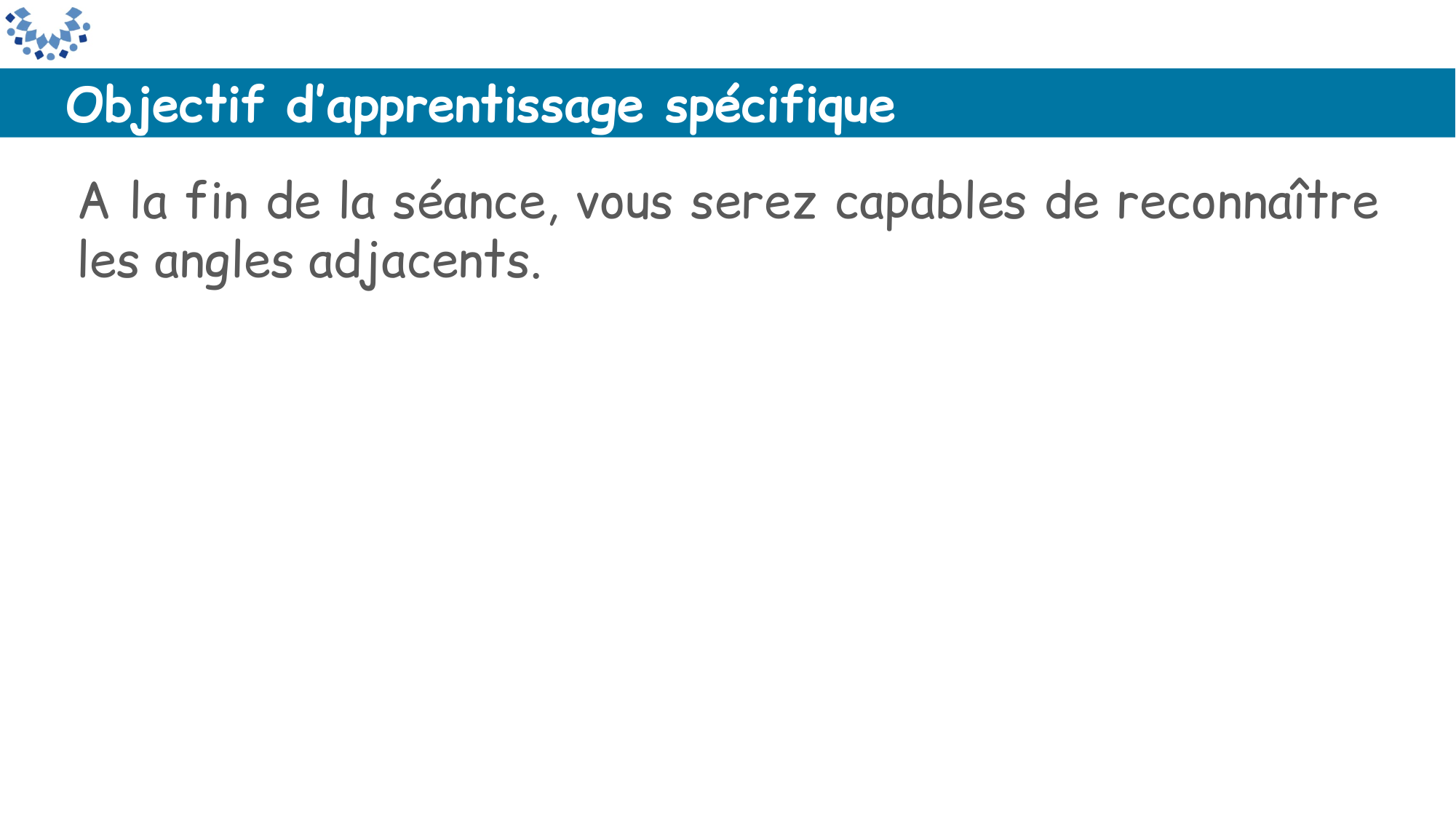

Objectif d’apprentissage spécifique
A la fin de la séance, vous serez capables de reconnaître les angles adjacents.